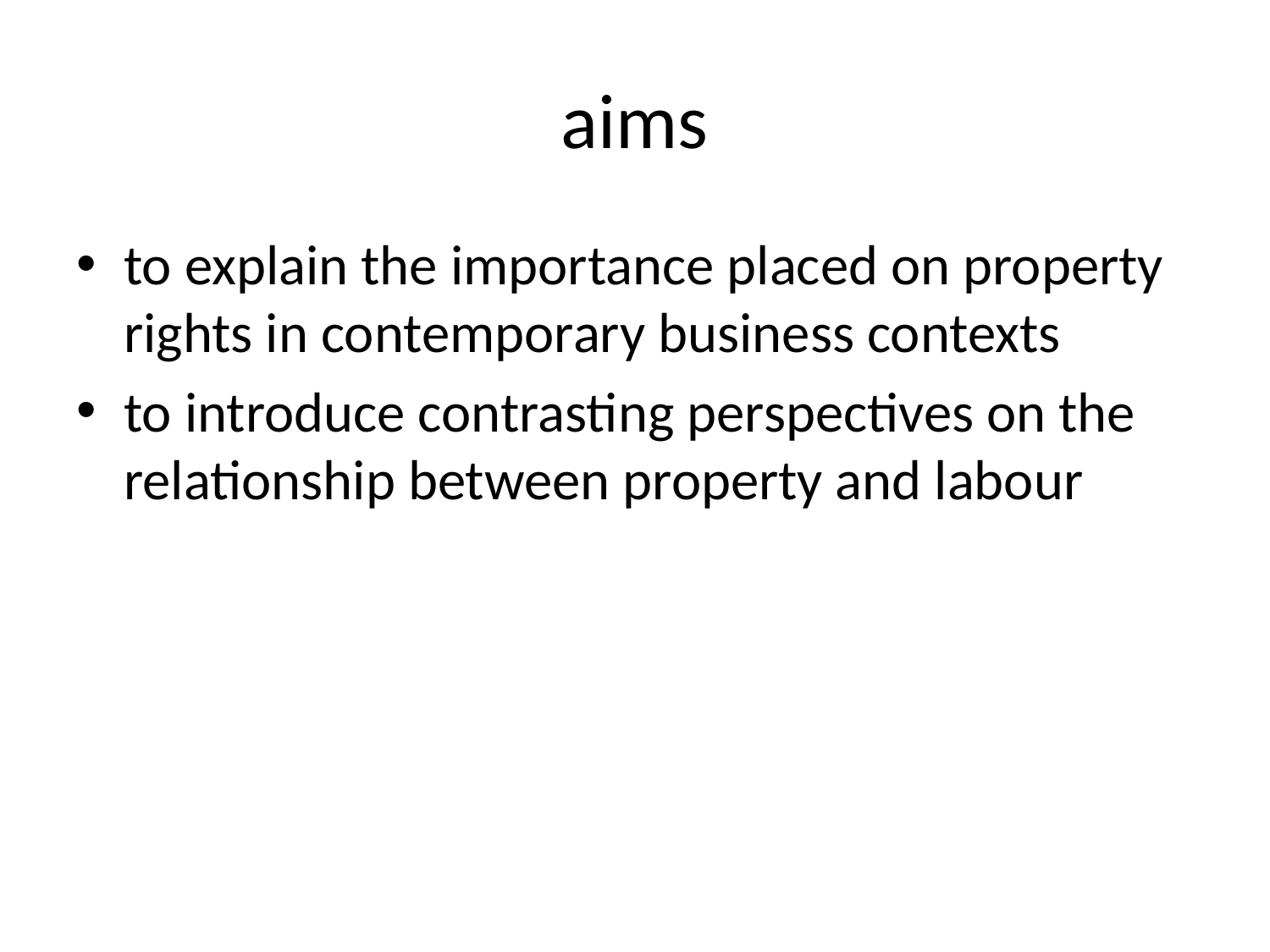

# aims
to explain the importance placed on property rights in contemporary business contexts
to introduce contrasting perspectives on the relationship between property and labour